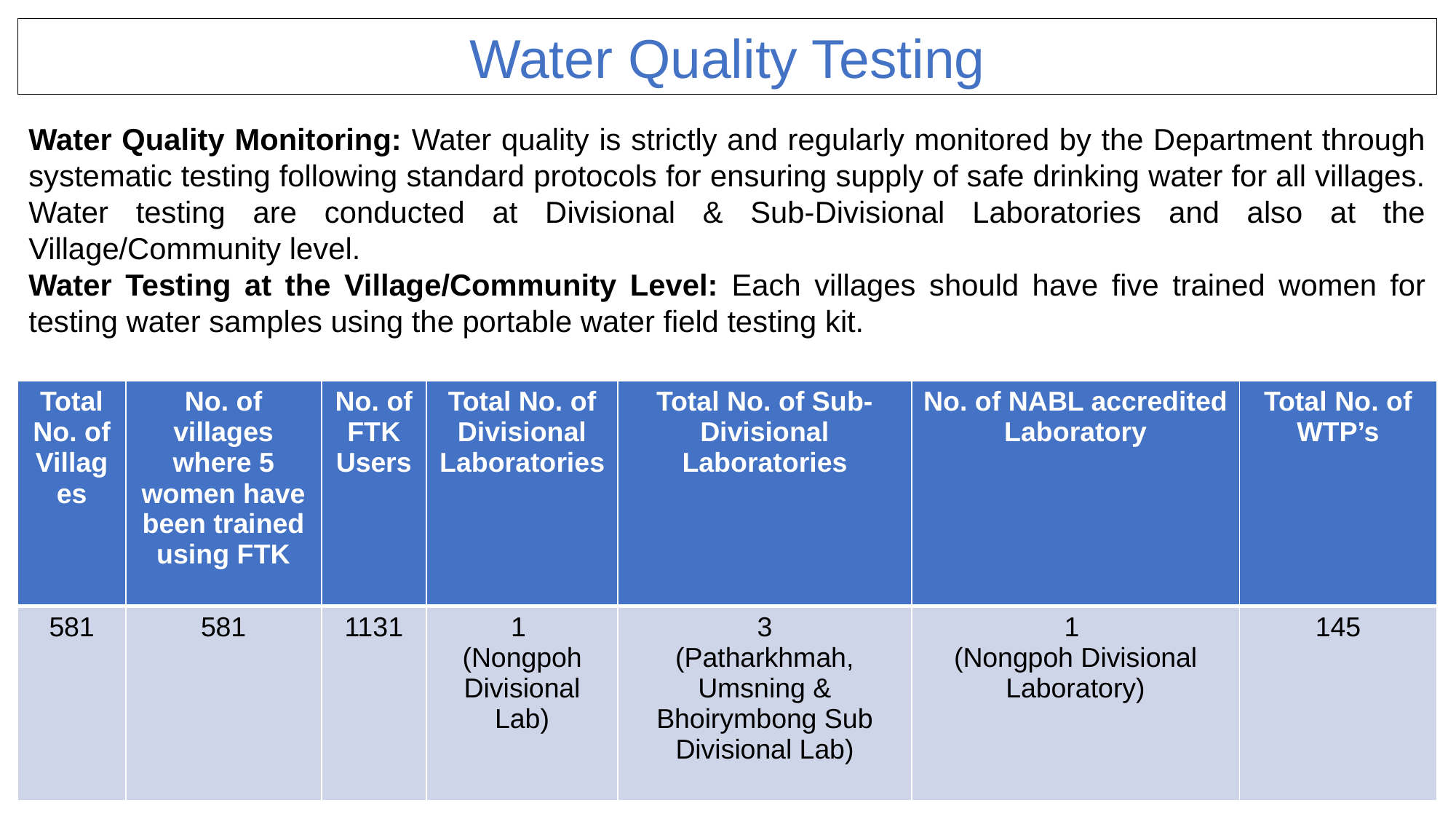

Water Quality Testing
Water Quality Monitoring: Water quality is strictly and regularly monitored by the Department through systematic testing following standard protocols for ensuring supply of safe drinking water for all villages. Water testing are conducted at Divisional & Sub-Divisional Laboratories and also at the Village/Community level.
Water Testing at the Village/Community Level: Each villages should have five trained women for testing water samples using the portable water field testing kit.

| Total No. of Villages | No. of villages where 5 women have been trained using FTK | No. of FTK Users | Total No. of Divisional Laboratories | Total No. of Sub-Divisional Laboratories | No. of NABL accredited Laboratory | Total No. of WTP’s |
| --- | --- | --- | --- | --- | --- | --- |
| 581 | 581 | 1131 | 1 (Nongpoh Divisional Lab) | 3 (Patharkhmah, Umsning & Bhoirymbong Sub Divisional Lab) | 1 (Nongpoh Divisional Laboratory) | 145 |